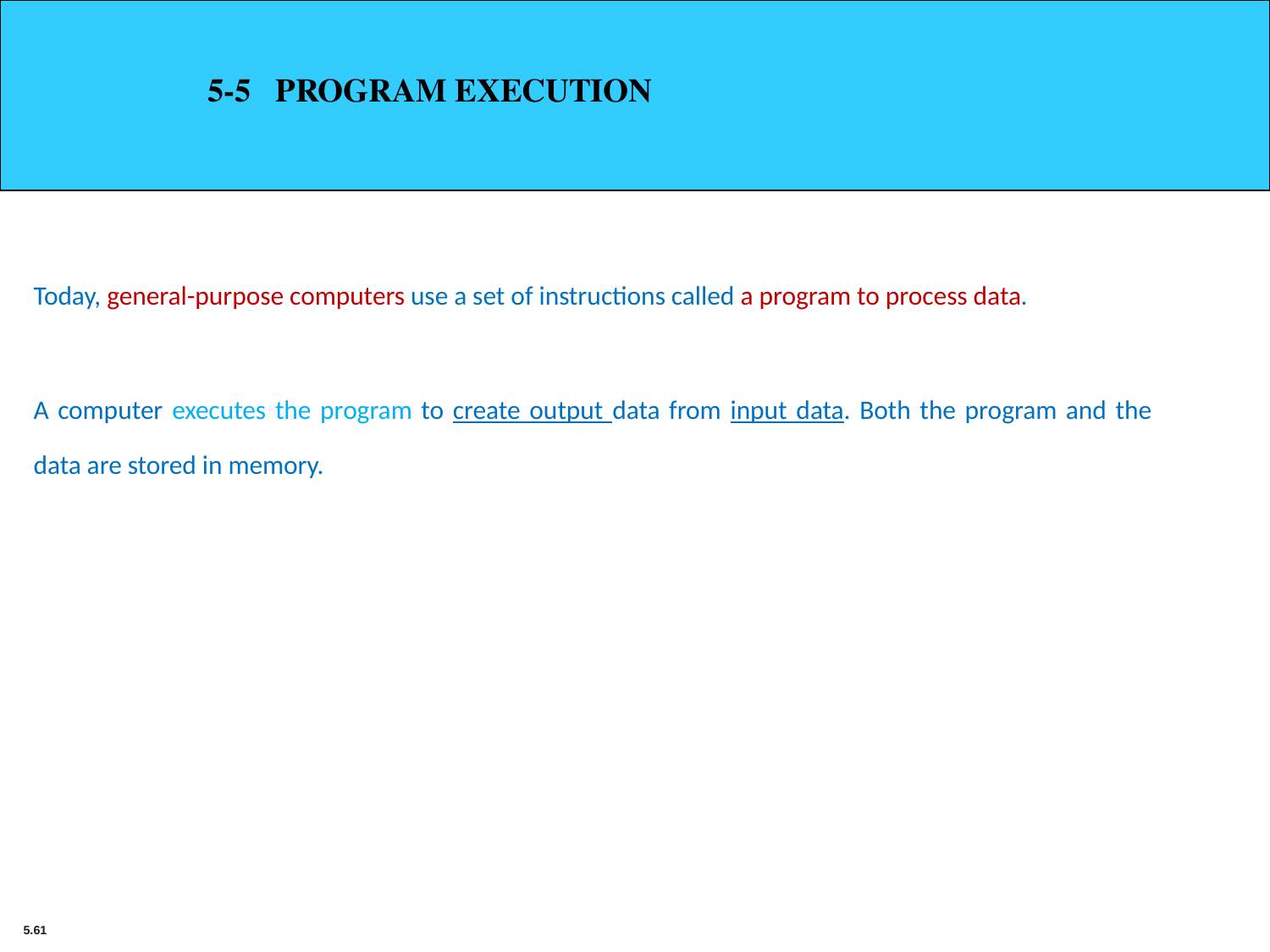

5-5   PROGRAM EXECUTION
Today, general-purpose computers use a set of instructions called a program to process data.

A computer executes the program to create output data from input data. Both the program and the data are stored in memory.
5.61